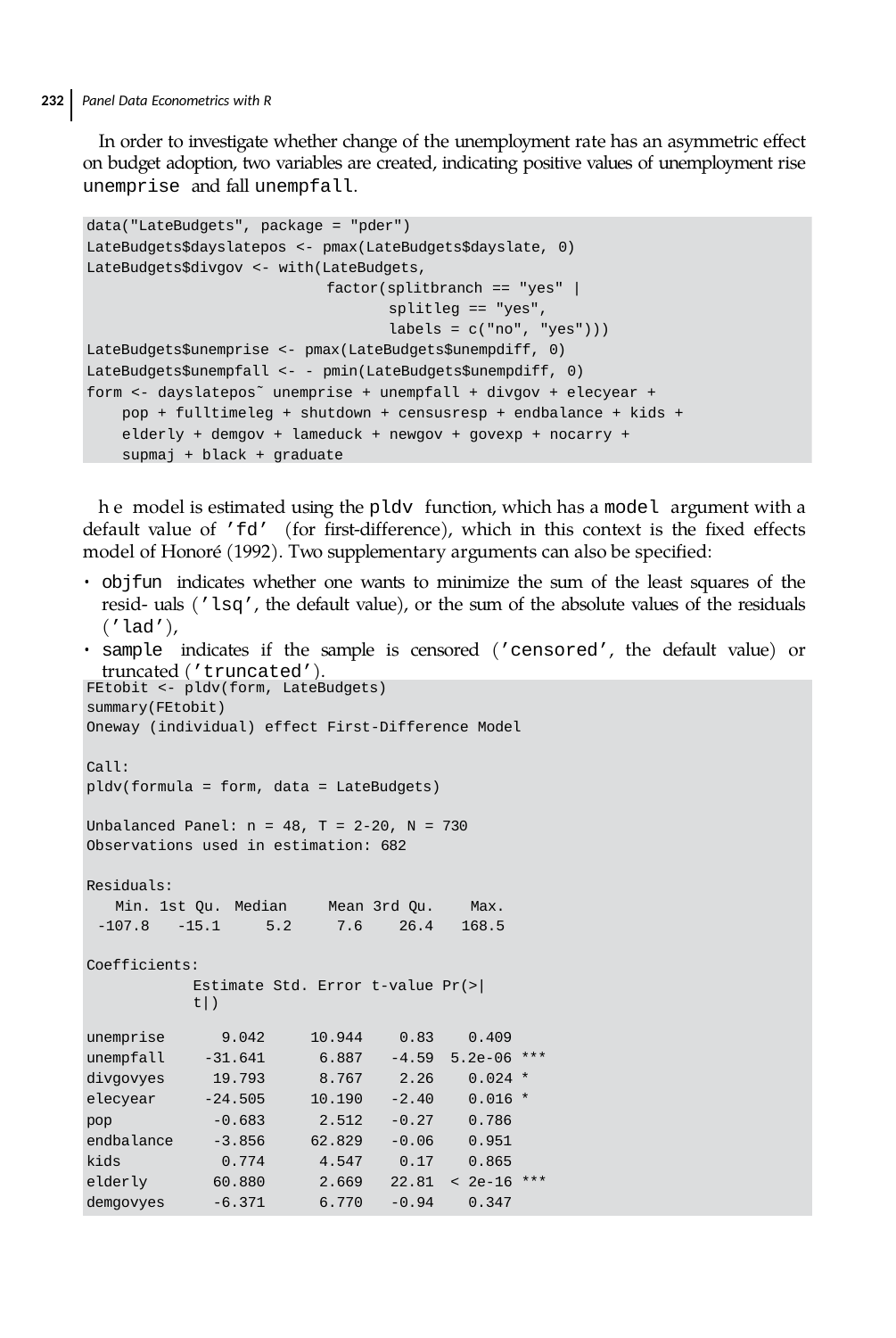

232  Panel Data Econometrics with R

In order to investigate whether change of the unemployment rate has an asymmetric effect on budget adoption, two variables are created, indicating positive values of unemployment rise unemprise and fall unempfall.

data("LateBudgets", package = "pder")
LateBudgets$dayslatepos <- pmax(LateBudgets$dayslate, 0) LateBudgets$divgov <- with(LateBudgets,
factor(splitbranch == "yes" | splitleg == "yes",
labels = c("no", "yes"))) LateBudgets$unemprise <- pmax(LateBudgets$unempdiff, 0) LateBudgets$unempfall <- - pmin(LateBudgets$unempdiff, 0)
form <- dayslatepos ̃ unemprise + unempfall + divgov + elecyear + pop + fulltimeleg + shutdown + censusresp + endbalance + kids + elderly + demgov + lameduck + newgov + govexp + nocarry + supmaj + black + graduate
he model is estimated using the pldv function, which has a model argument with a default value of ’fd’ (for ﬁrst-difference), which in this context is the ﬁxed effects model of Honoré (1992). Two supplementary arguments can also be speciﬁed:
objfun indicates whether one wants to minimize the sum of the least squares of the resid- uals (’lsq’, the default value), or the sum of the absolute values of the residuals (’lad’),
sample indicates if the sample is censored (’censored’, the default value) or truncated (’truncated’).
| FEtobit <- pldv(form, LateBudgets) summary(FEtobit) Oneway (individual) effect First-Difference Model Call: pldv(formula = form, data = LateBudgets) Unbalanced Panel: n = 48, T = 2-20, N = 730 Observations used in estimation: 682 Residuals: Min. 1st Qu. Median Mean 3rd Qu. Max. -107.8 -15.1 5.2 7.6 26.4 168.5 Coefficients: Estimate Std. Error t-value Pr(>|t|) |  |  |  |  |
| --- | --- | --- | --- | --- |
| unemprise | 9.042 | 10.944 | 0.83 | 0.409 |
| unempfall | -31.641 | 6.887 | -4.59 | 5.2e-06 \*\*\* |
| divgovyes | 19.793 | 8.767 | 2.26 | 0.024 \* |
| elecyear | -24.505 | 10.190 | -2.40 | 0.016 \* |
| pop | -0.683 | 2.512 | -0.27 | 0.786 |
| endbalance | -3.856 | 62.829 | -0.06 | 0.951 |
| kids | 0.774 | 4.547 | 0.17 | 0.865 |
| elderly | 60.880 | 2.669 | 22.81 | < 2e-16 \*\*\* |
| demgovyes | -6.371 | 6.770 | -0.94 | 0.347 |